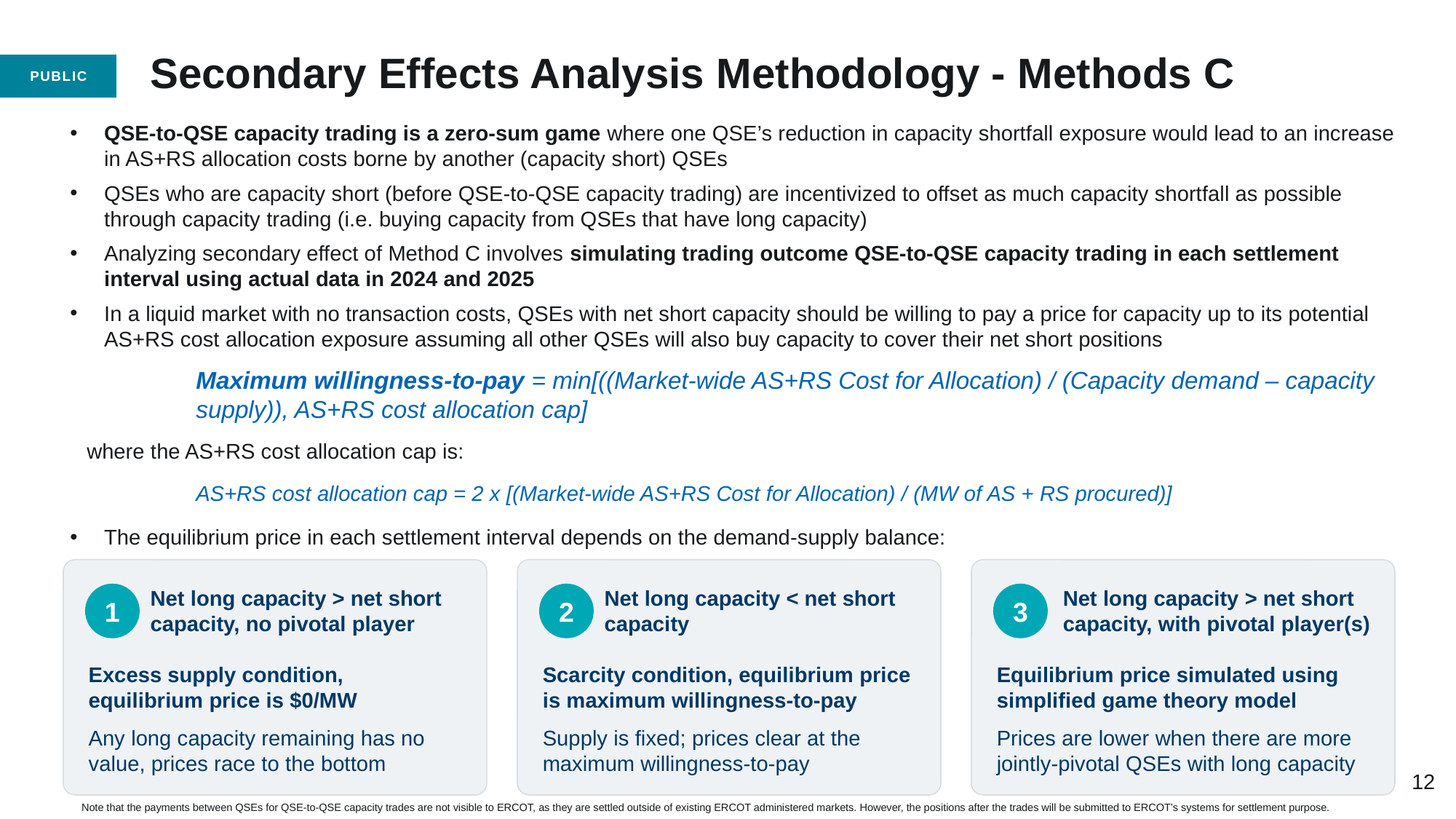

# Secondary Effects Analysis Methodology - Methods C
QSE-to-QSE capacity trading is a zero-sum game where one QSE’s reduction in capacity shortfall exposure would lead to an increase in AS+RS allocation costs borne by another (capacity short) QSEs
QSEs who are capacity short (before QSE-to-QSE capacity trading) are incentivized to offset as much capacity shortfall as possible through capacity trading (i.e. buying capacity from QSEs that have long capacity)
Analyzing secondary effect of Method C involves simulating trading outcome QSE-to-QSE capacity trading in each settlement interval using actual data in 2024 and 2025
In a liquid market with no transaction costs, QSEs with net short capacity should be willing to pay a price for capacity up to its potential AS+RS cost allocation exposure assuming all other QSEs will also buy capacity to cover their net short positions

	Maximum willingness-to-pay = min[((Market-wide AS+RS Cost for Allocation) / (Capacity demand – capacity 	supply)), AS+RS cost allocation cap]

where the AS+RS cost allocation cap is:

	AS+RS cost allocation cap = 2 x [(Market-wide AS+RS Cost for Allocation) / (MW of AS + RS procured)]

The equilibrium price in each settlement interval depends on the demand-supply balance:
Excess supply condition, equilibrium price is $0/MW
Any long capacity remaining has no value, prices race to the bottom

Scarcity condition, equilibrium price is maximum willingness-to-pay
Supply is fixed; prices clear at the maximum willingness-to-pay

Equilibrium price simulated using simplified game theory model
Prices are lower when there are more jointly-pivotal QSEs with long capacity
Net long capacity > net short capacity, no pivotal player
Net long capacity < net short capacity
Net long capacity > net short capacity, with pivotal player(s)
1
2
3
12
Note that the payments between QSEs for QSE-to-QSE capacity trades are not visible to ERCOT, as they are settled outside of existing ERCOT administered markets. However, the positions after the trades will be submitted to ERCOT’s systems for settlement purpose.